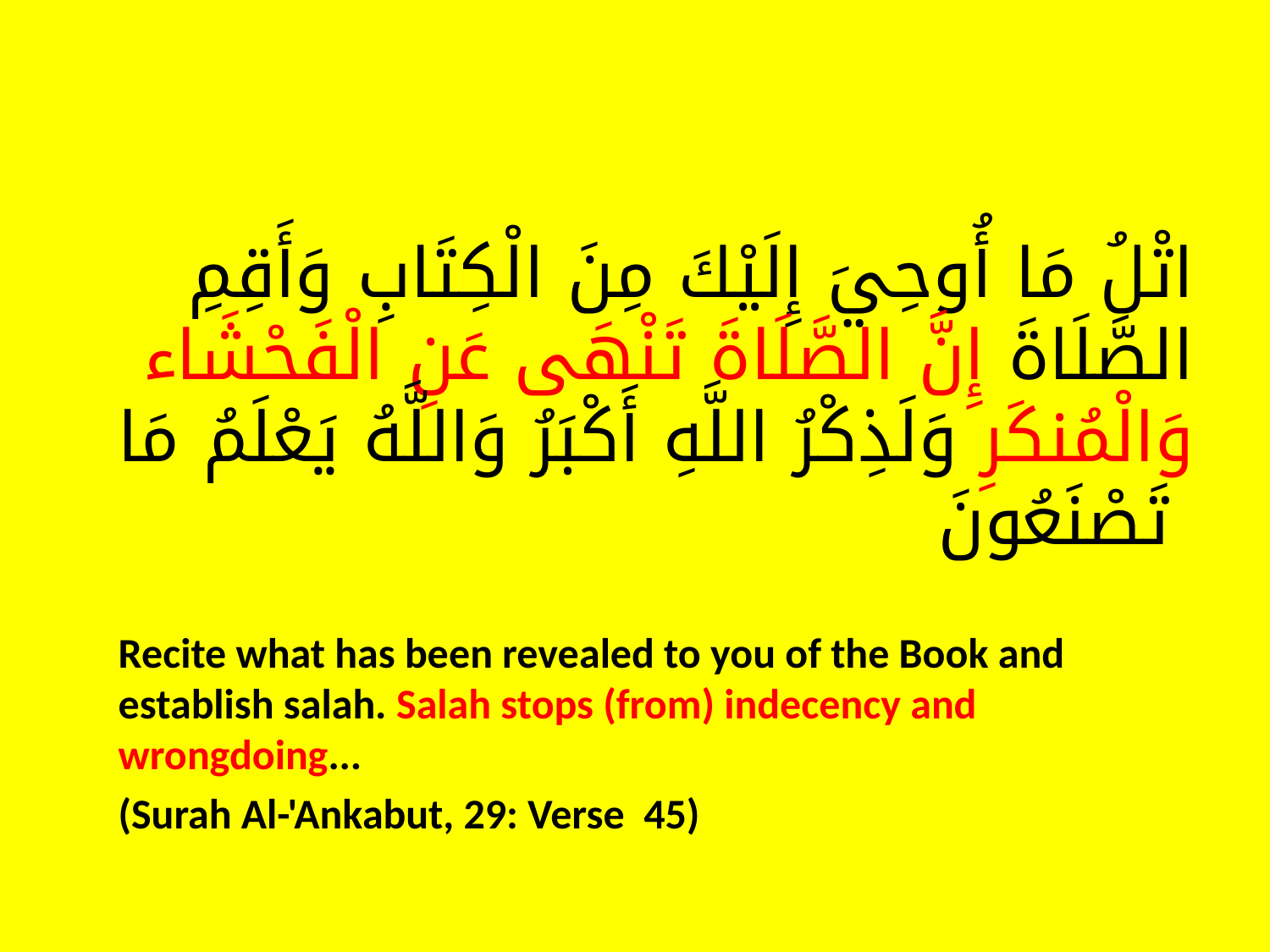

#
	اتْلُ مَا أُوحِيَ إِلَيْكَ مِنَ الْكِتَابِ وَأَقِمِ الصَّلَاةَ إِنَّ الصَّلَاةَ تَنْهَى عَنِ الْفَحْشَاء وَالْمُنكَرِ وَلَذِكْرُ اللَّهِ أَكْبَرُ وَاللَّهُ يَعْلَمُ مَا تَصْنَعُونَ

	Recite what has been revealed to you of the Book and establish salah. Salah stops (from) indecency and wrongdoing...
	(Surah Al-'Ankabut, 29: Verse  45)